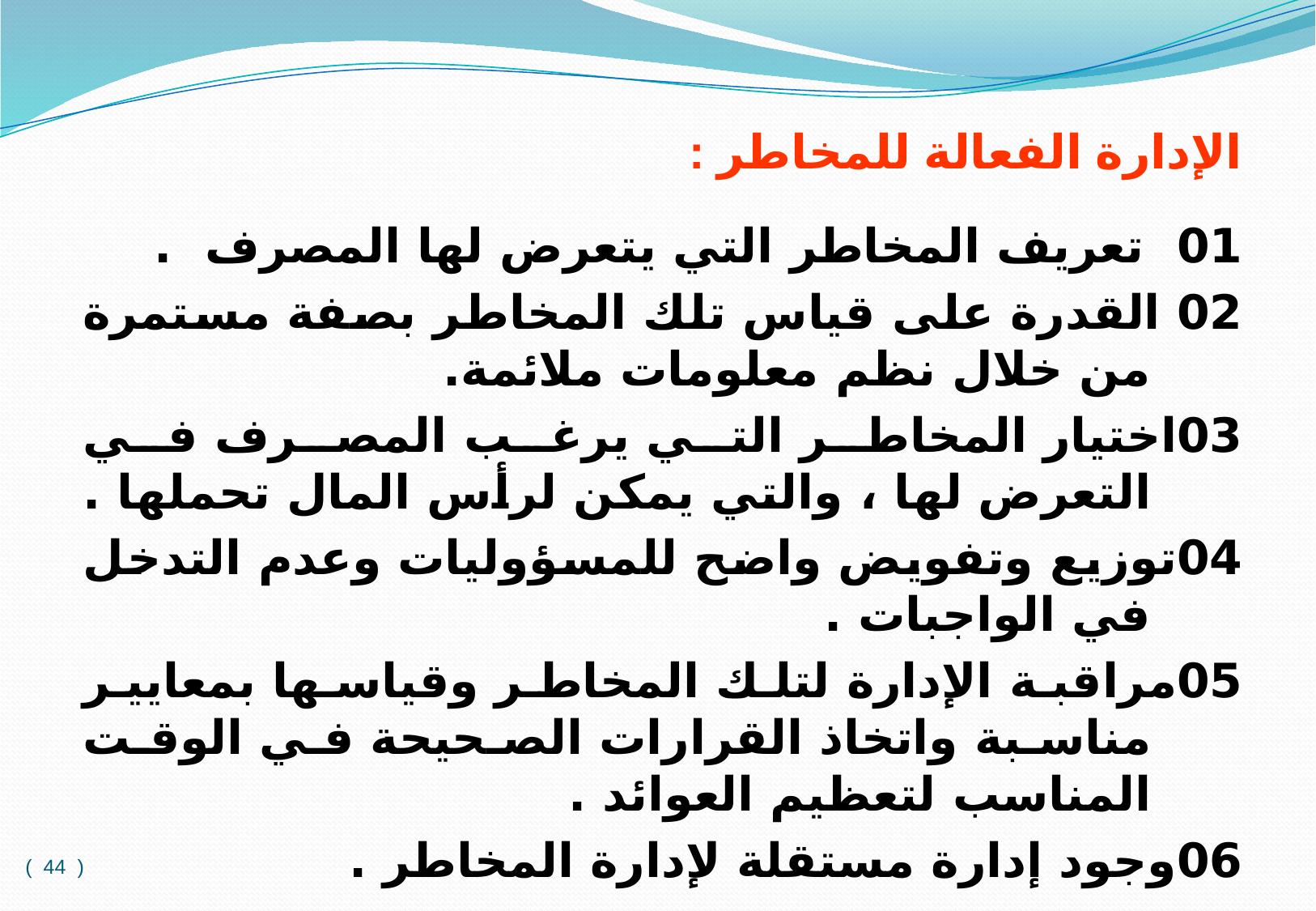

الإدارة الفعالة للمخاطر :
01  تعريف المخاطر التي يتعرض لها المصرف  .
02 	القدرة على قياس تلك المخاطر بصفة مستمرة من خلال نظم معلومات ملائمة.
03	اختيار المخاطر التي يرغب المصرف في التعرض لها ، والتي يمكن لرأس المال تحملها .
04	توزيع وتفويض واضح للمسؤوليات وعدم التدخل في الواجبات .
05	مراقبة الإدارة لتلك المخاطر وقياسها بمعايير مناسبة واتخاذ القرارات الصحيحة في الوقت المناسب لتعظيم العوائد .
06	وجود إدارة مستقلة لإدارة المخاطر .
(  44  )